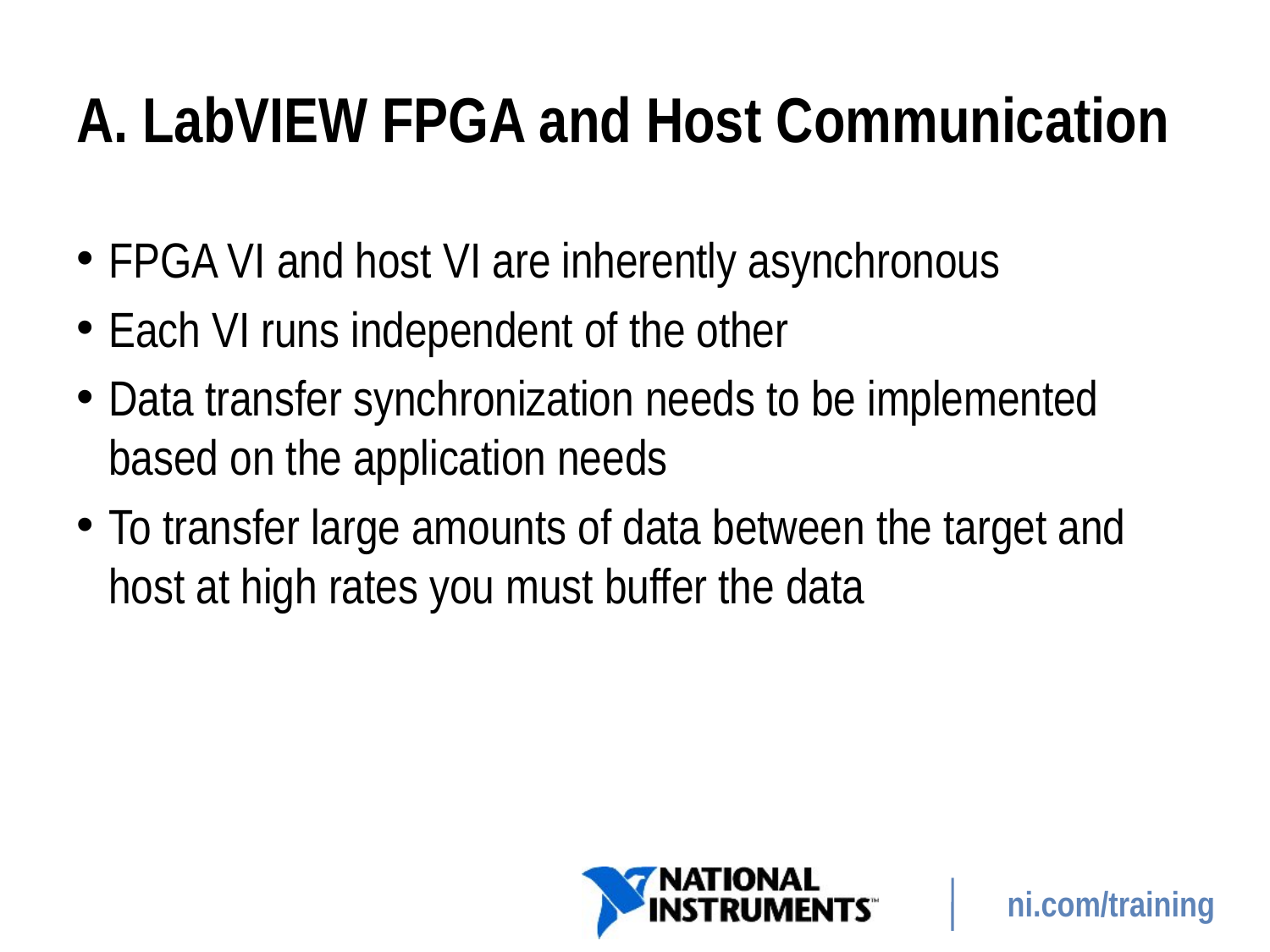

# A. LabVIEW FPGA and Host Communication
FPGA VI and host VI are inherently asynchronous
Each VI runs independent of the other
Data transfer synchronization needs to be implemented based on the application needs
To transfer large amounts of data between the target and host at high rates you must buffer the data